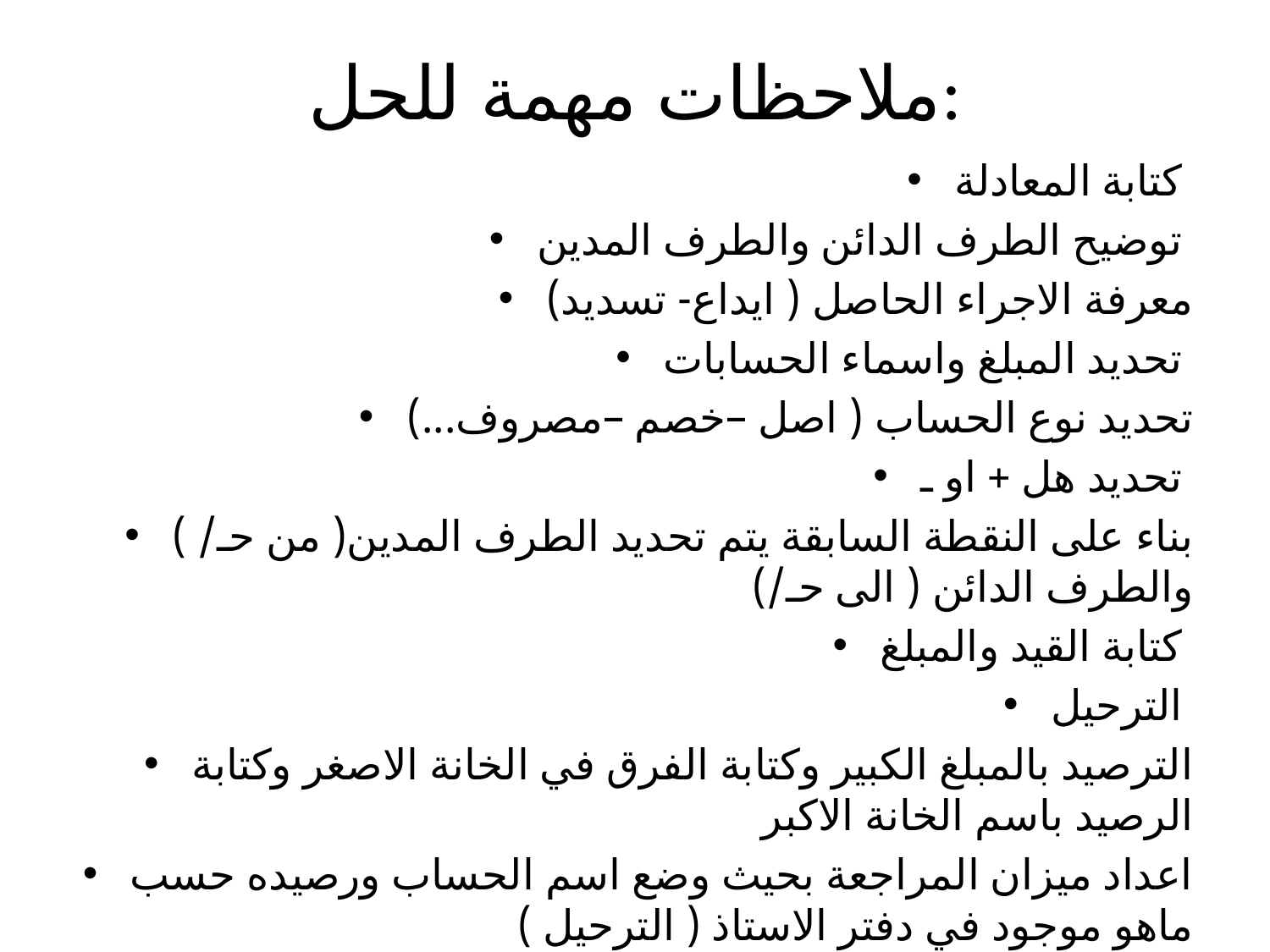

# ملاحظات مهمة للحل:
كتابة المعادلة
توضيح الطرف الدائن والطرف المدين
معرفة الاجراء الحاصل ( ايداع- تسديد)
تحديد المبلغ واسماء الحسابات
تحديد نوع الحساب ( اصل –خصم –مصروف...)
تحديد هل + او ـ
بناء على النقطة السابقة يتم تحديد الطرف المدين( من حـ/ ) والطرف الدائن ( الى حـ/)
كتابة القيد والمبلغ
الترحيل
الترصيد بالمبلغ الكبير وكتابة الفرق في الخانة الاصغر وكتابة الرصيد باسم الخانة الاكبر
اعداد ميزان المراجعة بحيث وضع اسم الحساب ورصيده حسب ماهو موجود في دفتر الاستاذ ( الترحيل )